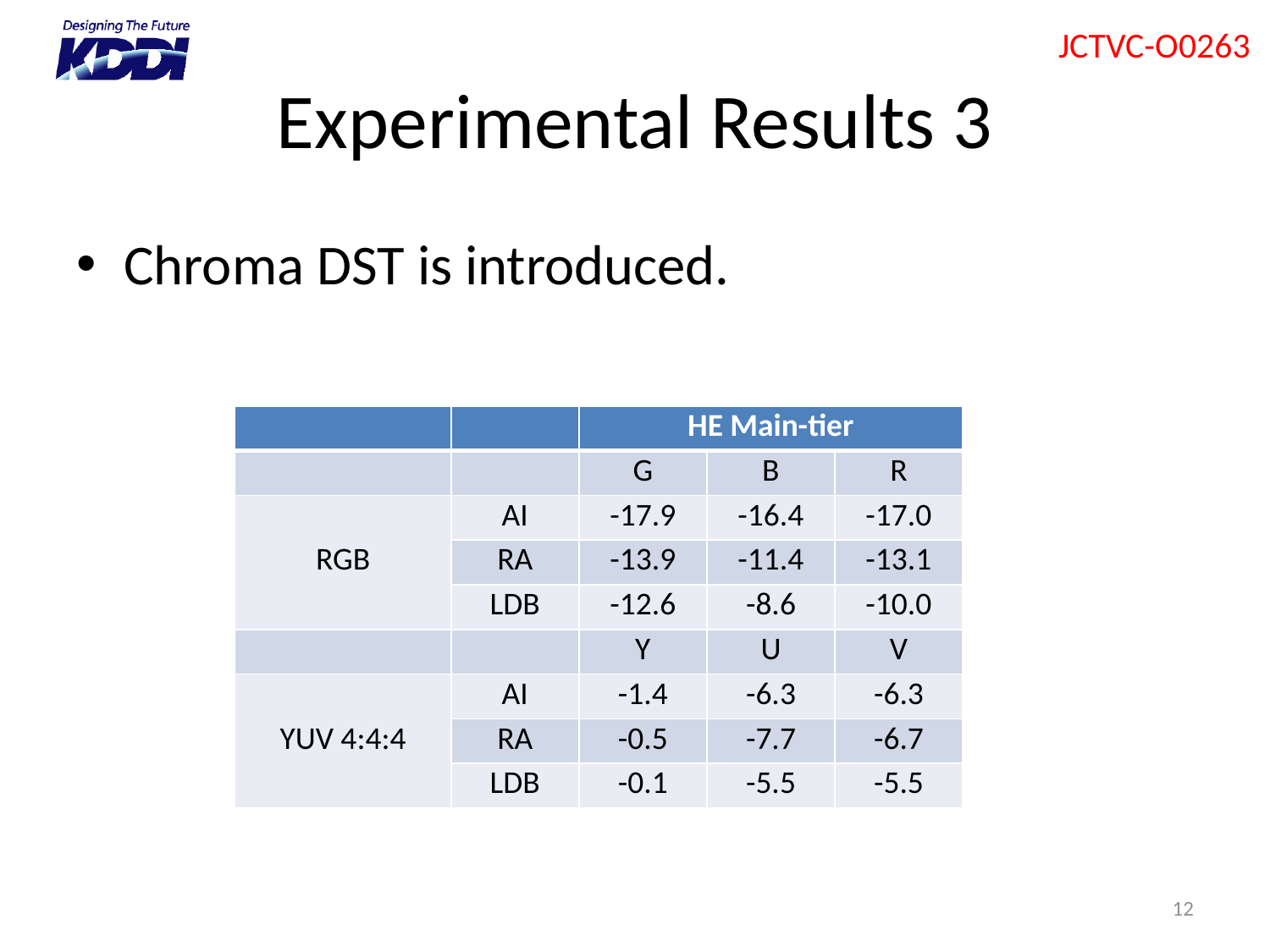

# Experimental Results 3
Chroma DST is introduced.
|  |  | HE Main-tier |  |  |
| --- | --- | --- | --- | --- |
|  |  | G | B | R |
| RGB | AI | -17.9 | -16.4 | -17.0 |
|  | RA | -13.9 | -11.4 | -13.1 |
|  | LDB | -12.6 | -8.6 | -10.0 |
|  |  | Y | U | V |
| YUV 4:4:4 | AI | -1.4 | -6.3 | -6.3 |
|  | RA | -0.5 | -7.7 | -6.7 |
|  | LDB | -0.1 | -5.5 | -5.5 |
12